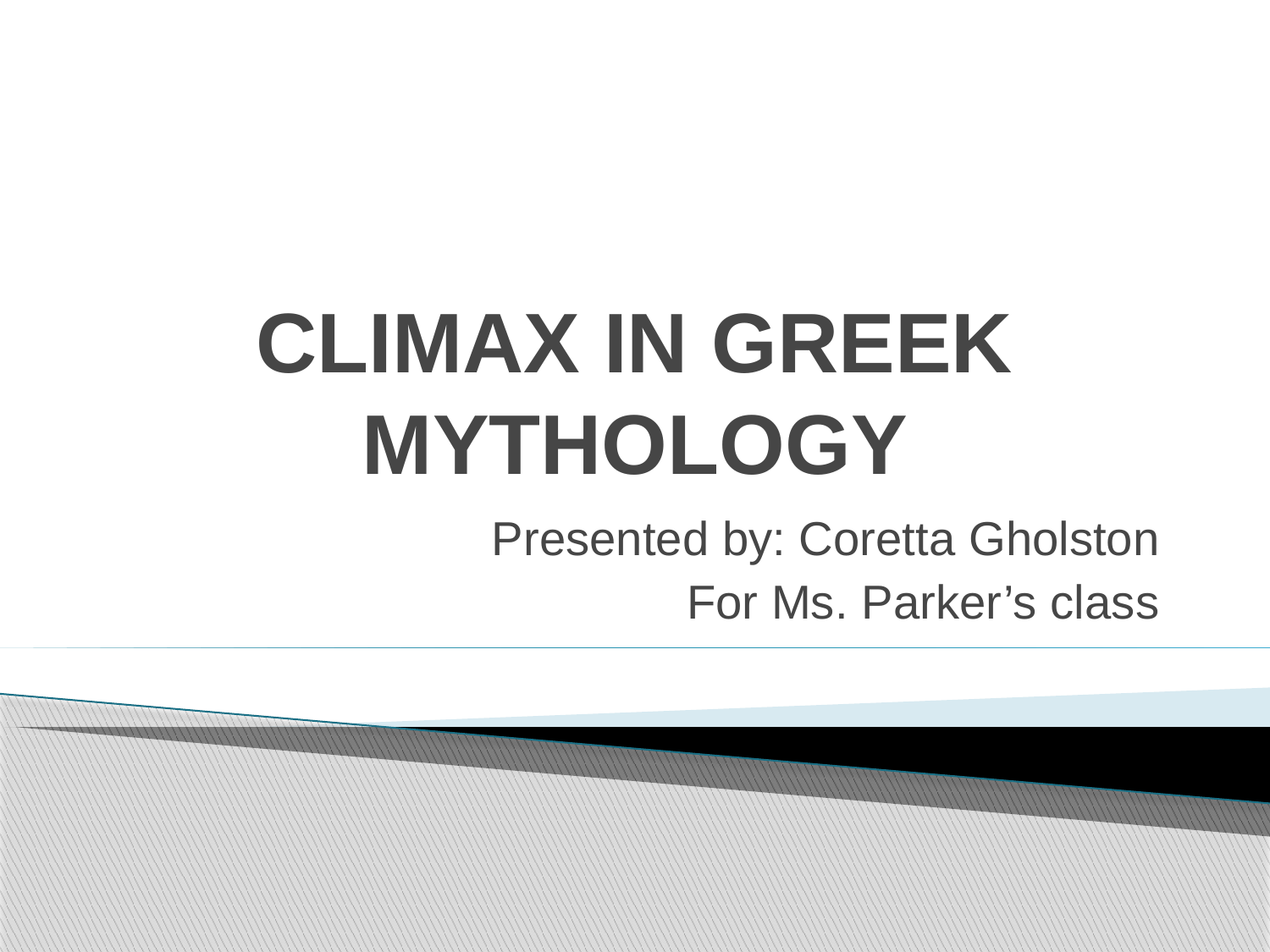

# CLIMAX IN GREEK MYTHOLOGY
Presented by: Coretta Gholston
For Ms. Parker’s class